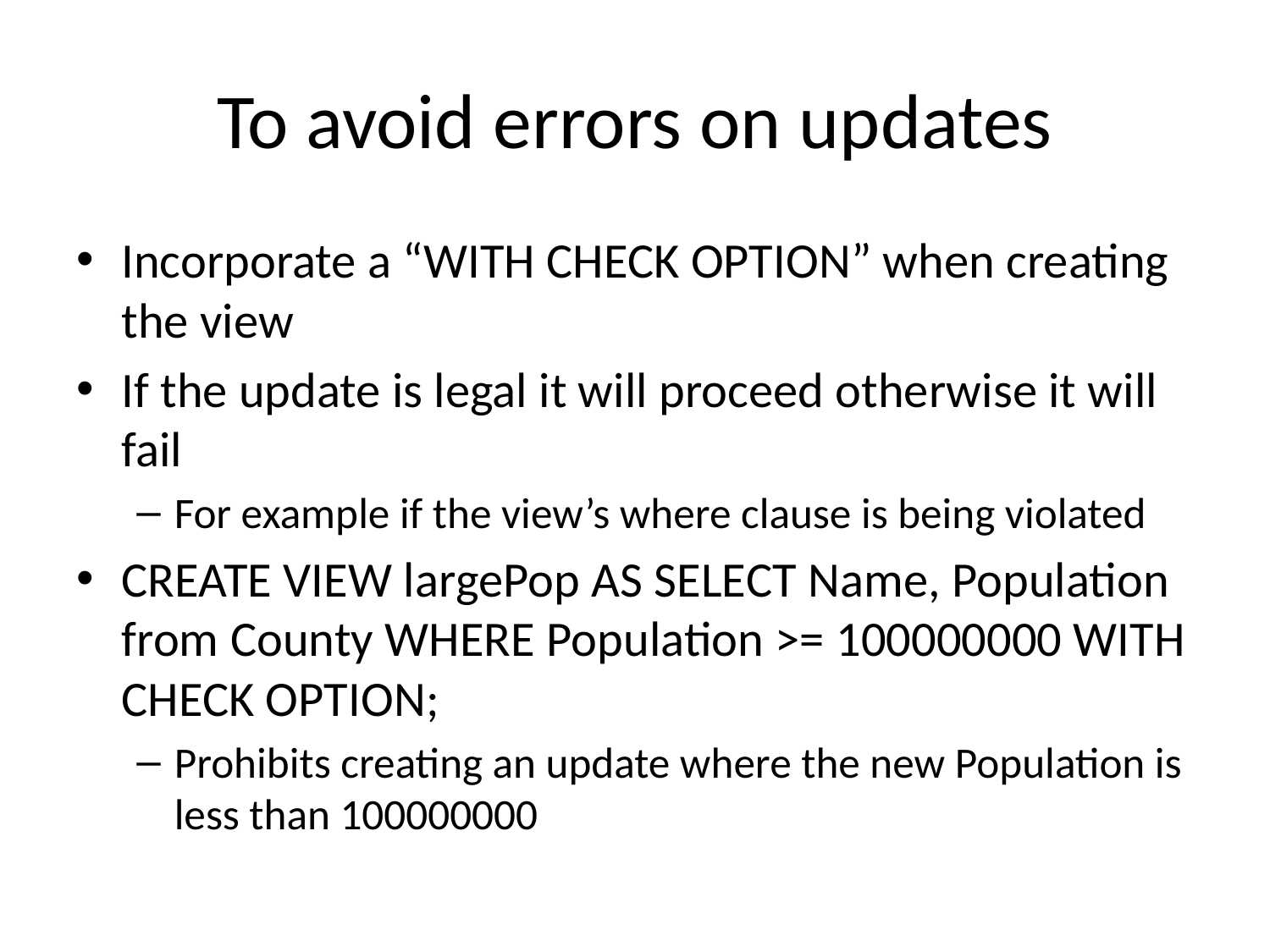

# To avoid errors on updates
Incorporate a “WITH CHECK OPTION” when creating the view
If the update is legal it will proceed otherwise it will fail
For example if the view’s where clause is being violated
CREATE VIEW largePop AS SELECT Name, Population from County WHERE Population >= 100000000 WITH CHECK OPTION;
Prohibits creating an update where the new Population is less than 100000000